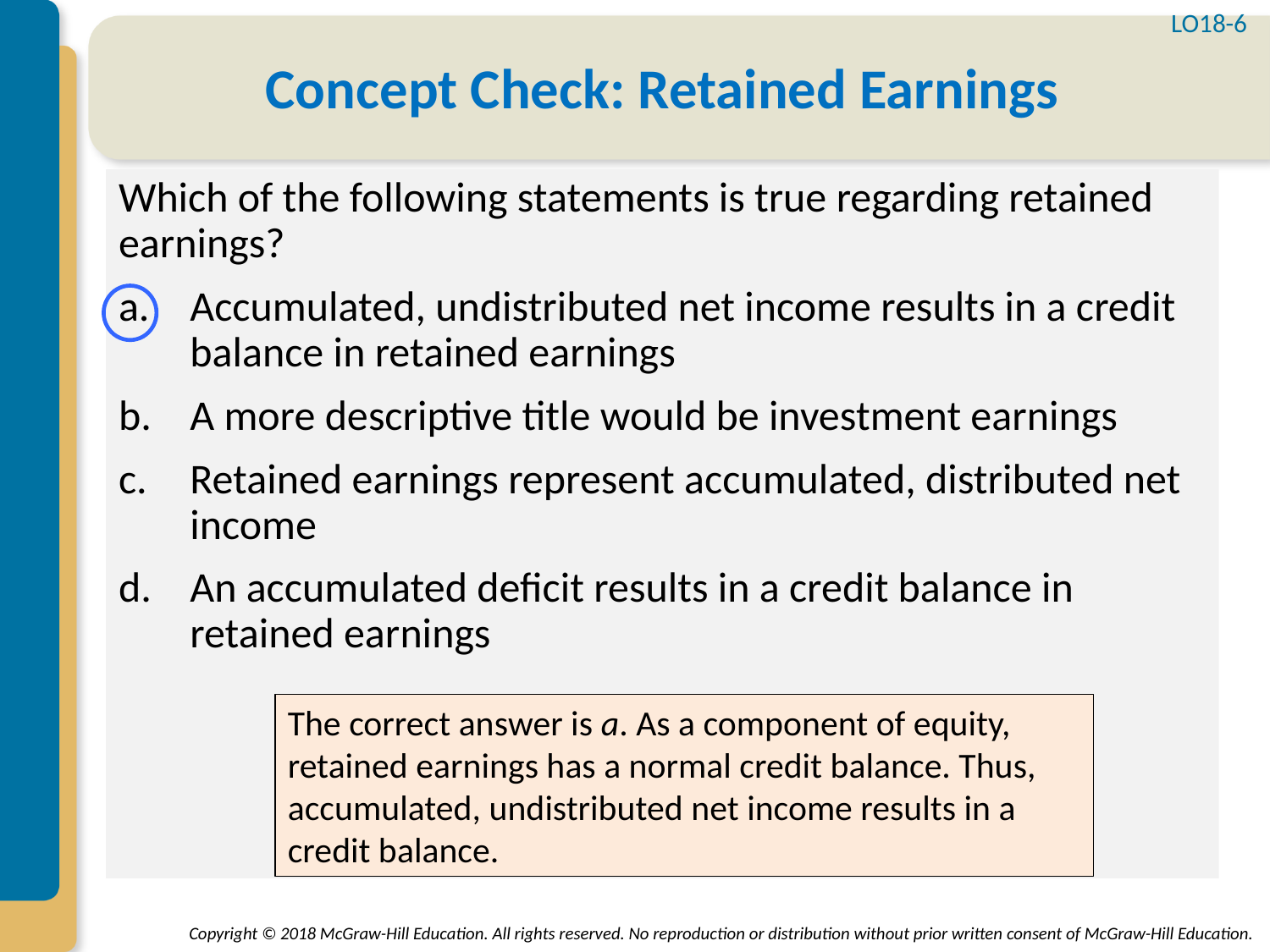

LO18-6
# Concept Check: Retained Earnings
Which of the following statements is true regarding retained earnings?
Accumulated, undistributed net income results in a credit balance in retained earnings
A more descriptive title would be investment earnings
Retained earnings represent accumulated, distributed net income
An accumulated deficit results in a credit balance in retained earnings

The correct answer is a. As a component of equity, retained earnings has a normal credit balance. Thus, accumulated, undistributed net income results in a credit balance.